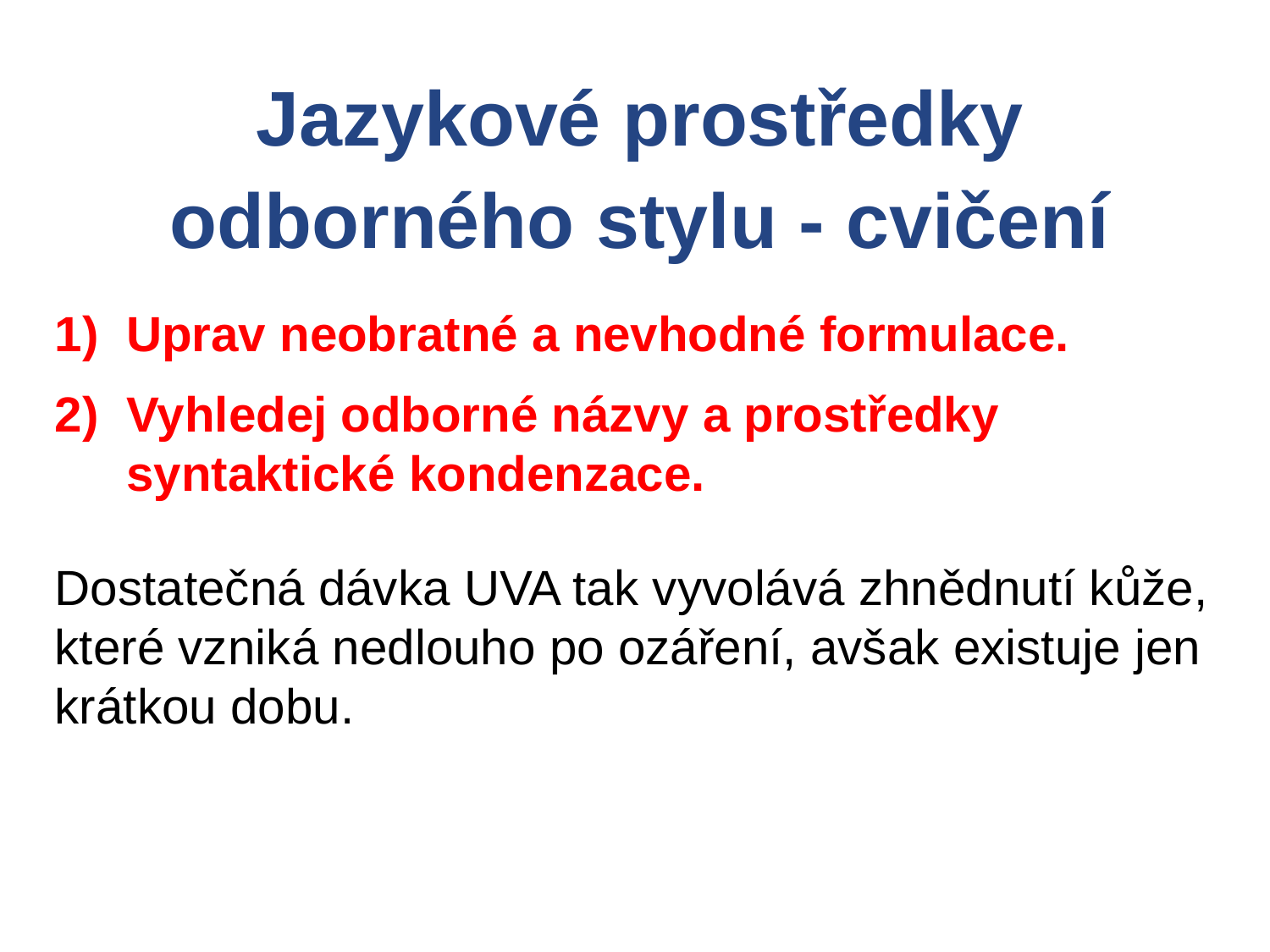

Jazykové prostředky odborného stylu - cvičení
Uprav neobratné a nevhodné formulace.
Vyhledej odborné názvy a prostředky syntaktické kondenzace.
Dostatečná dávka UVA tak vyvolává zhnědnutí kůže, které vzniká nedlouho po ozáření, avšak existuje jen krátkou dobu.